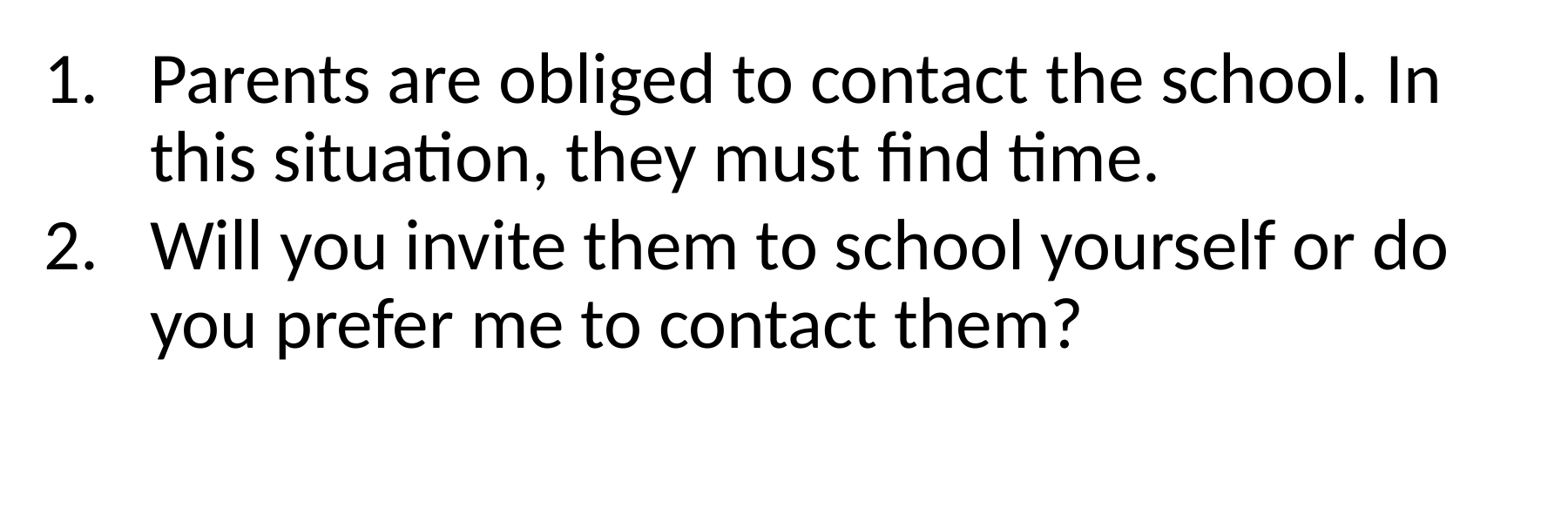

Parents are obliged to contact the school. In this situation, they must find time.
Will you invite them to school yourself or do you prefer me to contact them?